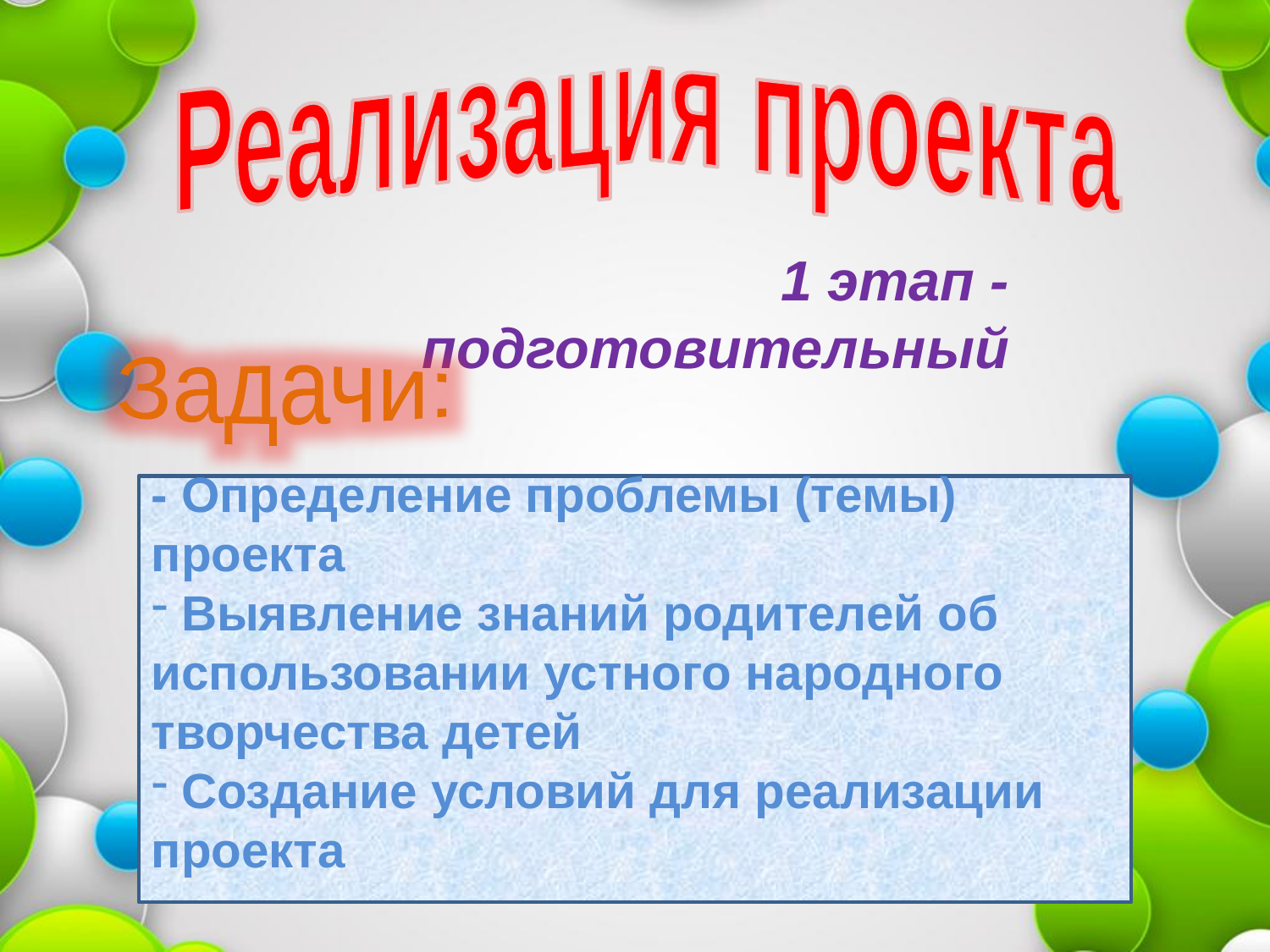

Реализация проекта
1 этап - подготовительный
Задачи:

- Определение проблемы (темы) проекта
 Выявление знаний родителей об использовании устного народного творчества детей
 Создание условий для реализации проекта